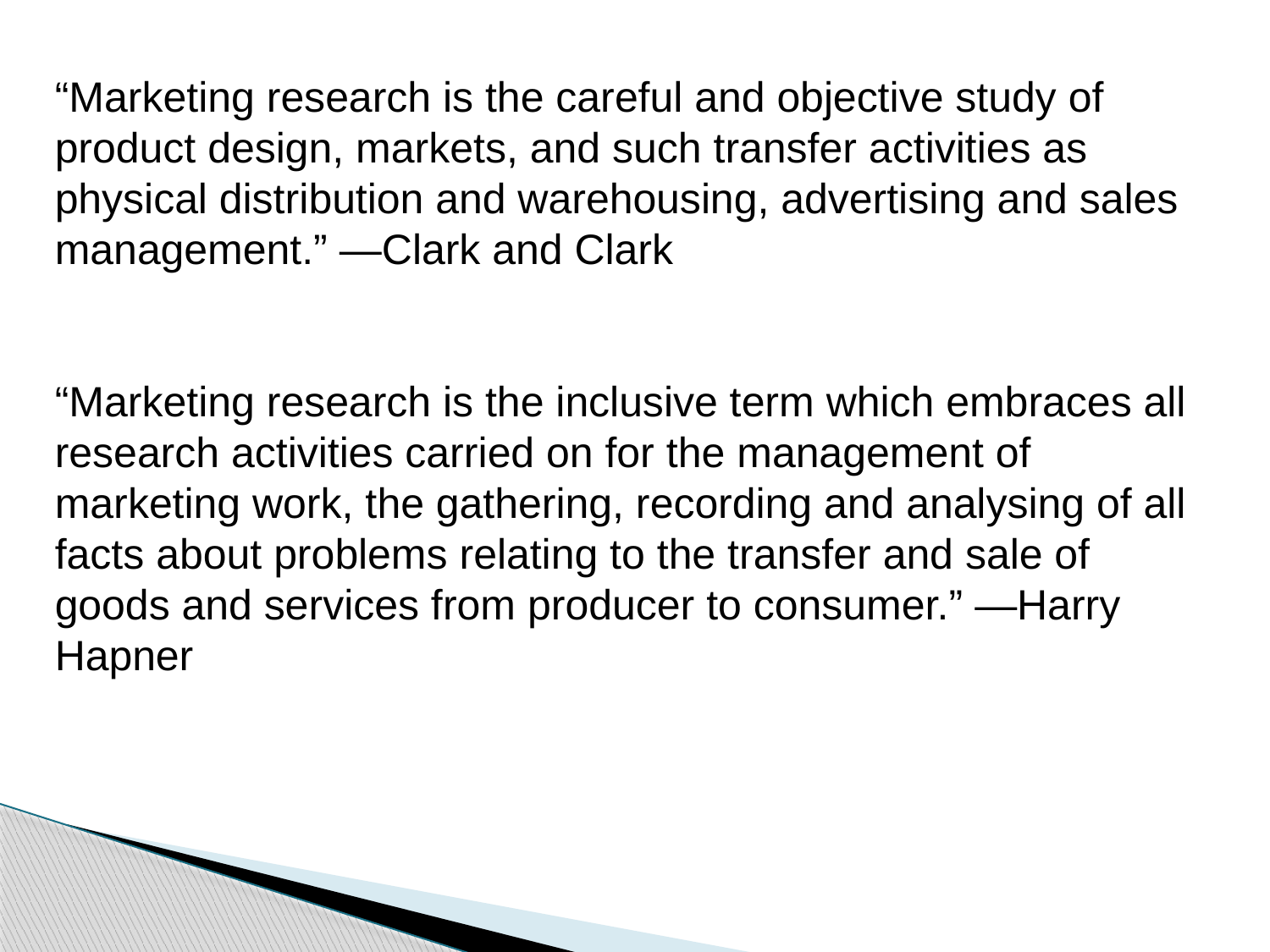

“Marketing research is the careful and objective study of product design, markets, and such transfer activities as physical distribution and warehousing, advertising and sales management.” —Clark and Clark

“Marketing research is the inclusive term which embraces all research activities carried on for the management of marketing work, the gathering, recording and analysing of all facts about problems relating to the transfer and sale of goods and services from producer to consumer.” —Harry Hapner